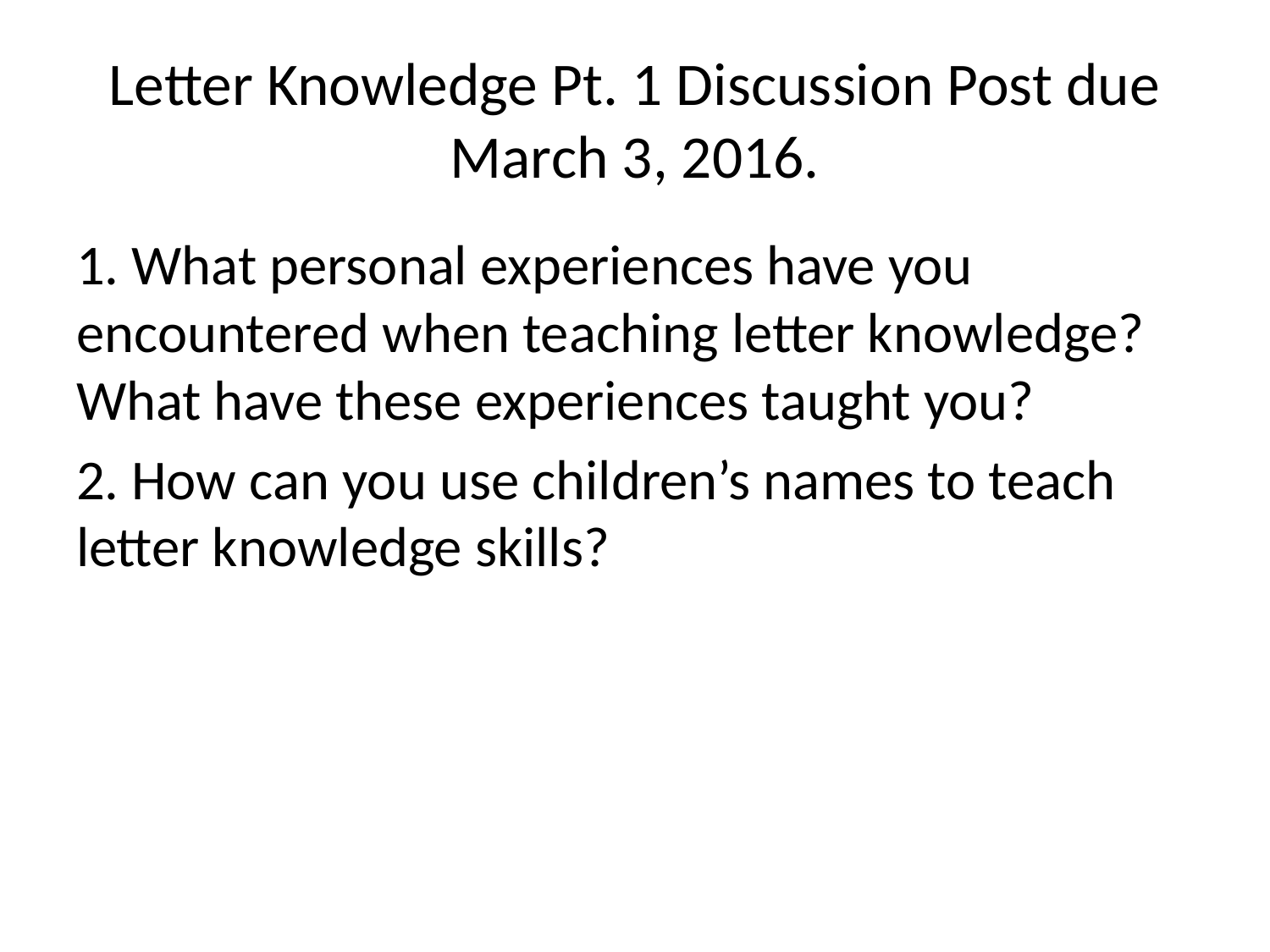

# Letter Knowledge Pt. 1 Discussion Post due March 3, 2016.
1. What personal experiences have you encountered when teaching letter knowledge?  What have these experiences taught you?
2. How can you use children’s names to teach letter knowledge skills?